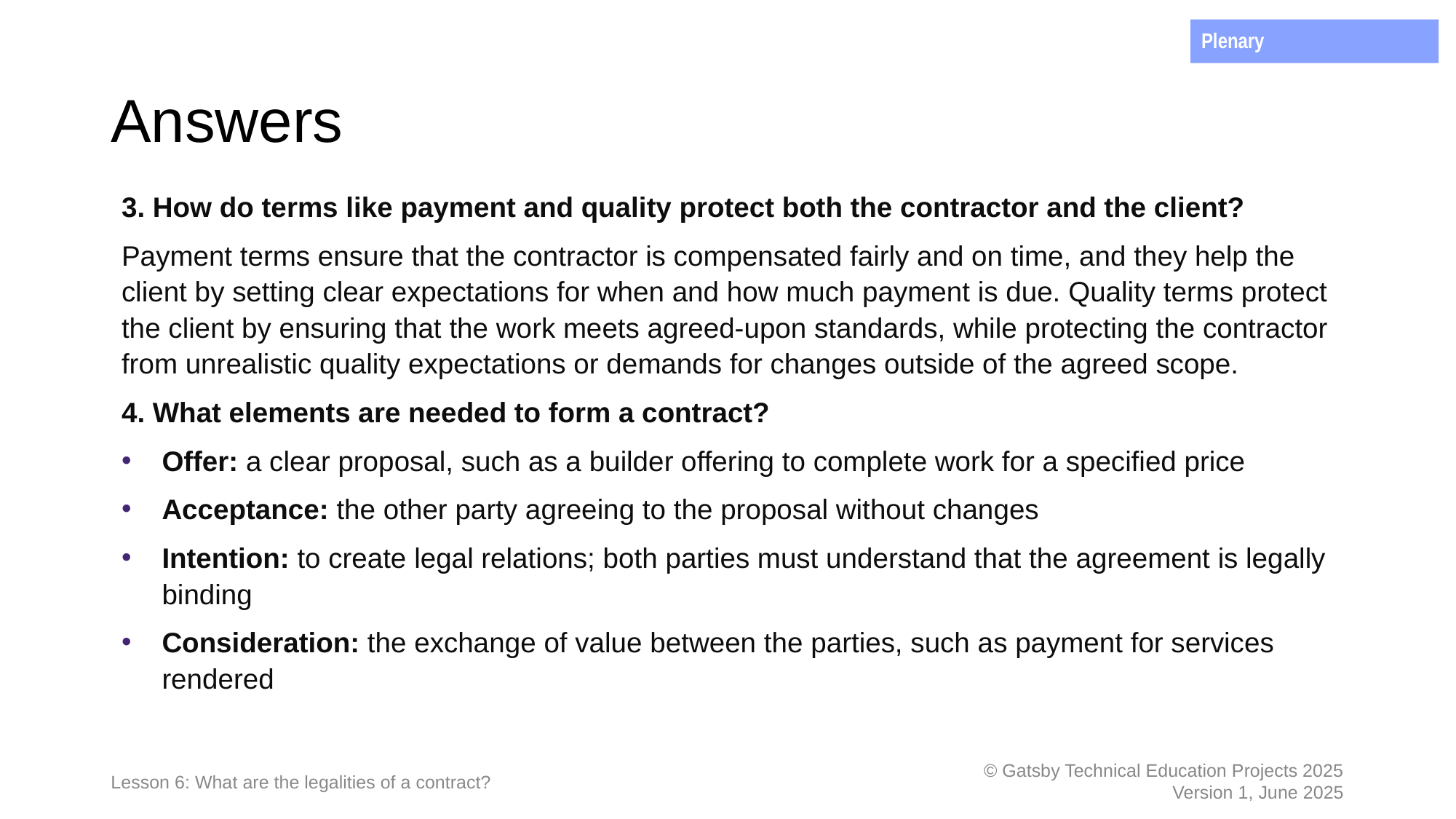

Plenary
# Answers
3. How do terms like payment and quality protect both the contractor and the client?
Payment terms ensure that the contractor is compensated fairly and on time, and they help the client by setting clear expectations for when and how much payment is due. Quality terms protect the client by ensuring that the work meets agreed-upon standards, while protecting the contractor from unrealistic quality expectations or demands for changes outside of the agreed scope.
4. What elements are needed to form a contract?
Offer: a clear proposal, such as a builder offering to complete work for a specified price
Acceptance: the other party agreeing to the proposal without changes
Intention: to create legal relations; both parties must understand that the agreement is legally binding
Consideration: the exchange of value between the parties, such as payment for services rendered
Lesson 6: What are the legalities of a contract?